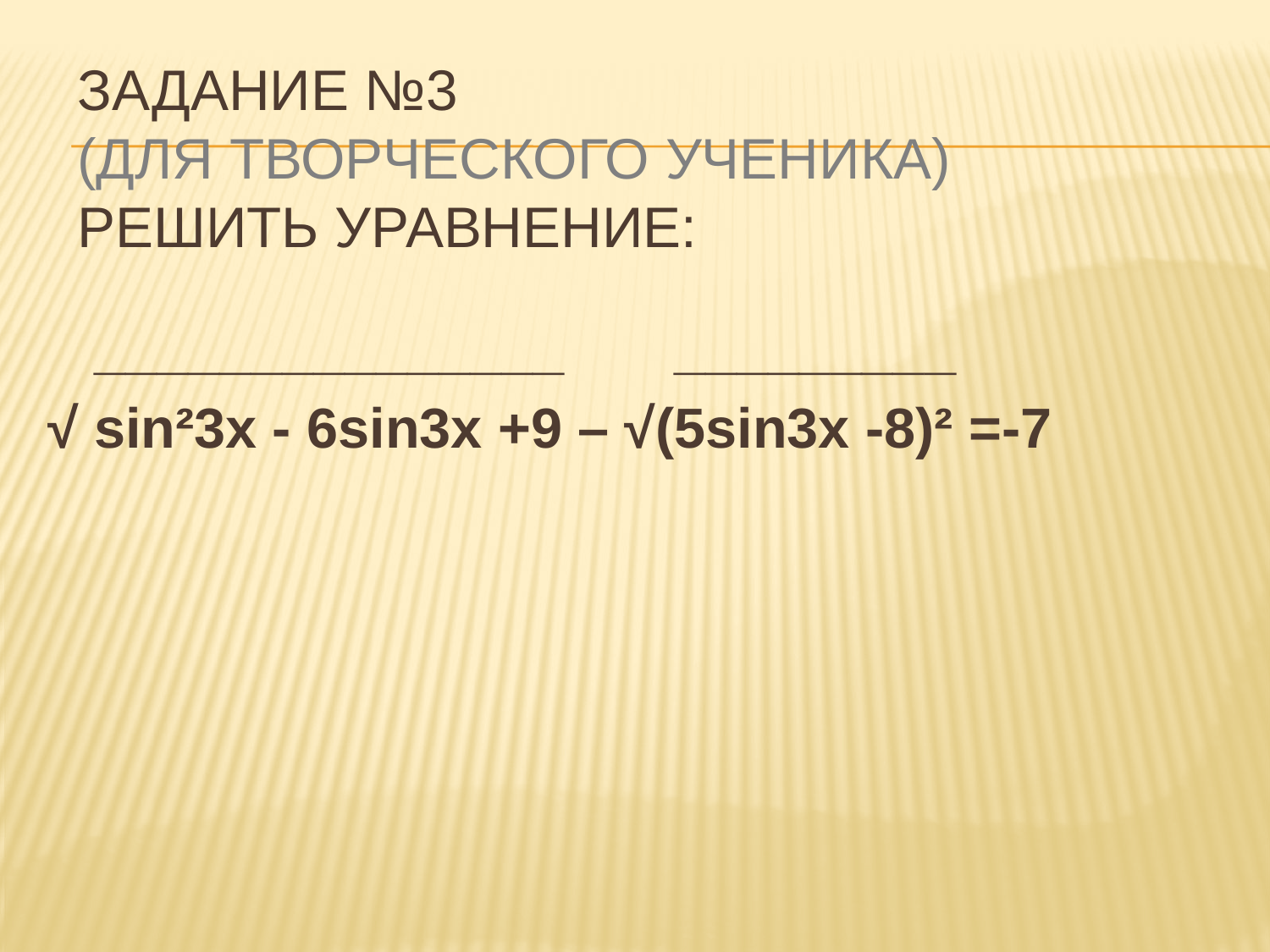

# Задание №3 (для творческого ученика) Решить уравнение:
   _______________       _________
√ sin²3x - 6sin3x +9 – √(5sin3x -8)² =-7